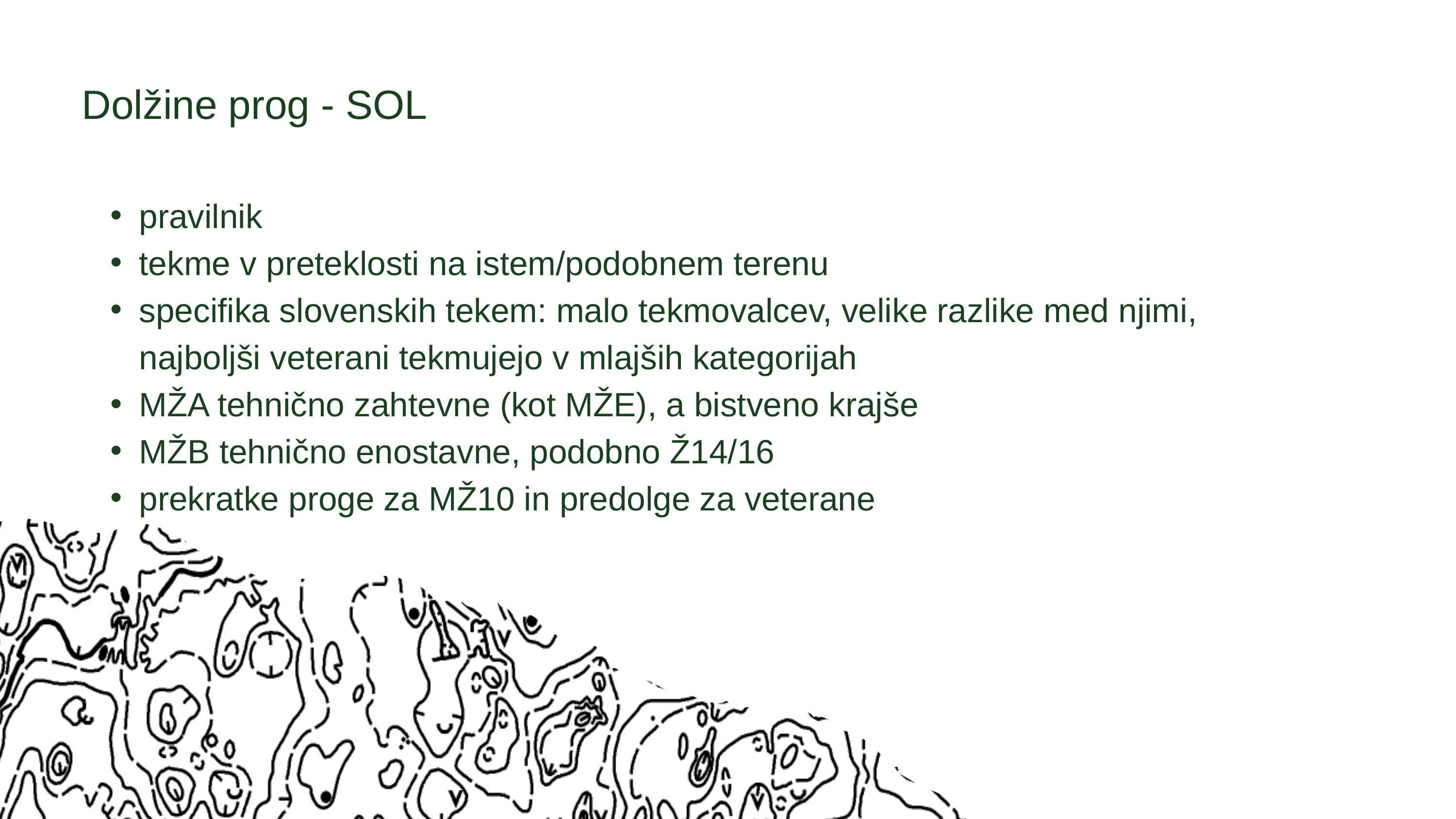

Dolžine prog - SOL
pravilnik
tekme v preteklosti na istem/podobnem terenu
specifika slovenskih tekem: malo tekmovalcev, velike razlike med njimi, najboljši veterani tekmujejo v mlajših kategorijah
MŽA tehnično zahtevne (kot MŽE), a bistveno krajše
MŽB tehnično enostavne, podobno Ž14/16
prekratke proge za MŽ10 in predolge za veterane